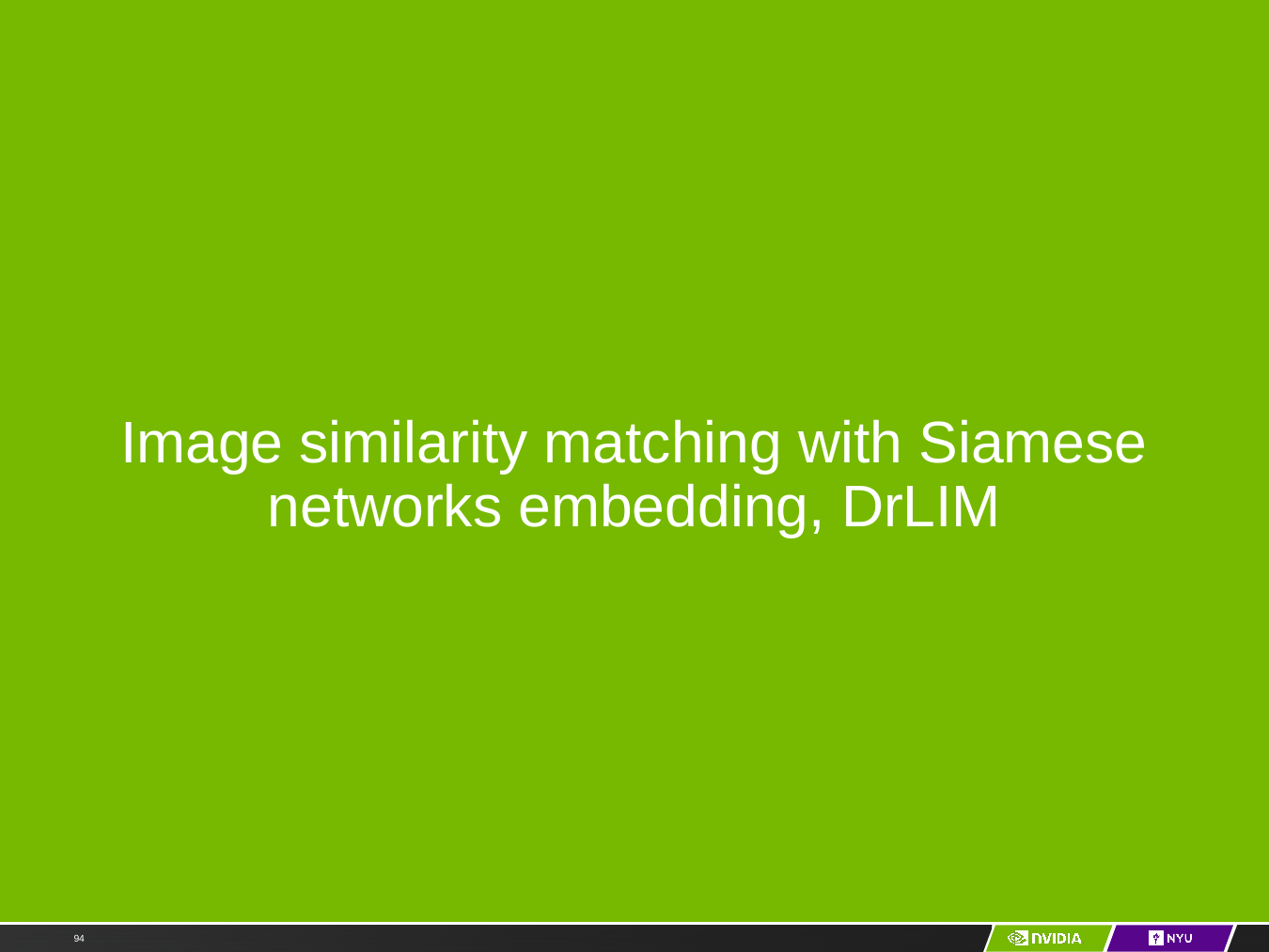

# Image similarity matching with Siamese networks embedding, DrLIM